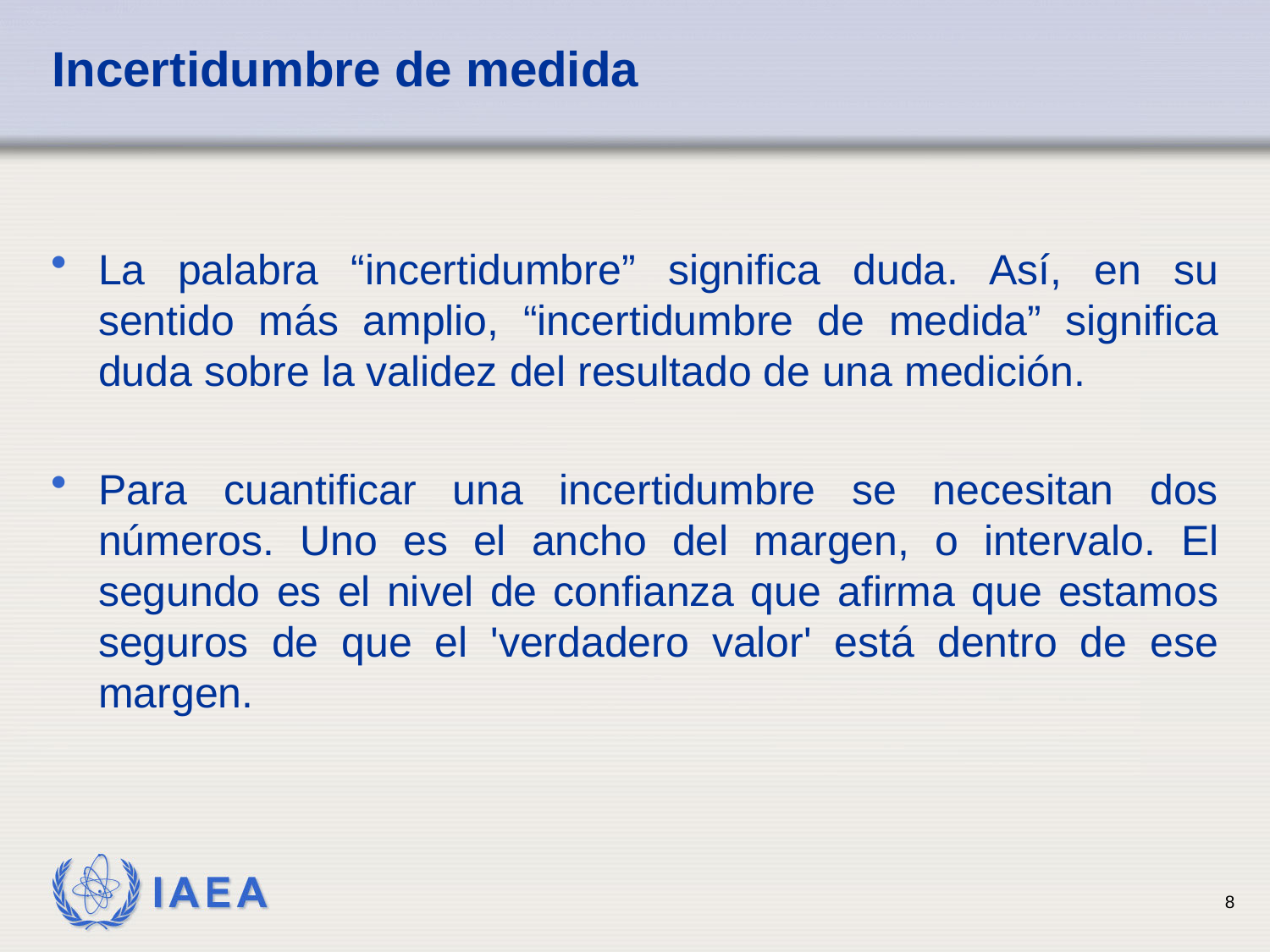

# Incertidumbre de medida
La palabra “incertidumbre” significa duda. Así, en su sentido más amplio, “incertidumbre de medida” significa duda sobre la validez del resultado de una medición.

Para cuantificar una incertidumbre se necesitan dos números. Uno es el ancho del margen, o intervalo. El segundo es el nivel de confianza que afirma que estamos seguros de que el 'verdadero valor' está dentro de ese margen.
8